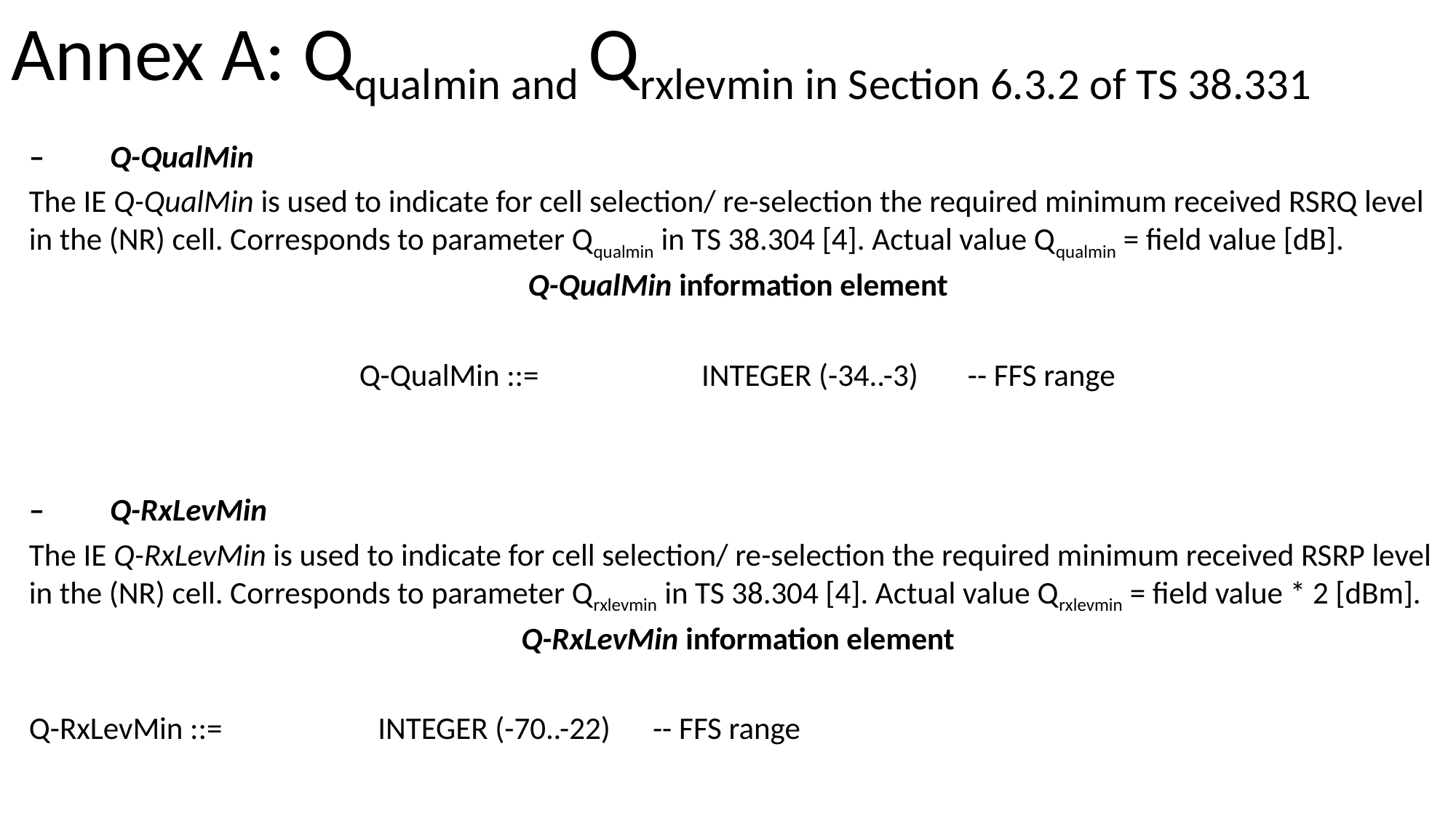

# Annex A: Qqualmin and Qrxlevmin in Section 6.3.2 of TS 38.331
–	Q-QualMin
The IE Q-QualMin is used to indicate for cell selection/ re-selection the required minimum received RSRQ level in the (NR) cell. Corresponds to parameter Qqualmin in TS 38.304 [4]. Actual value Qqualmin = field value [dB].
Q-QualMin information element

Q-QualMin ::=                       INTEGER (-34..-3)       -- FFS range

–	Q-RxLevMin
The IE Q-RxLevMin is used to indicate for cell selection/ re-selection the required minimum received RSRP level in the (NR) cell. Corresponds to parameter Qrxlevmin in TS 38.304 [4]. Actual value Qrxlevmin = field value * 2 [dBm].
Q-RxLevMin information element

Q-RxLevMin ::=                      INTEGER (-70..-22)      -- FFS range